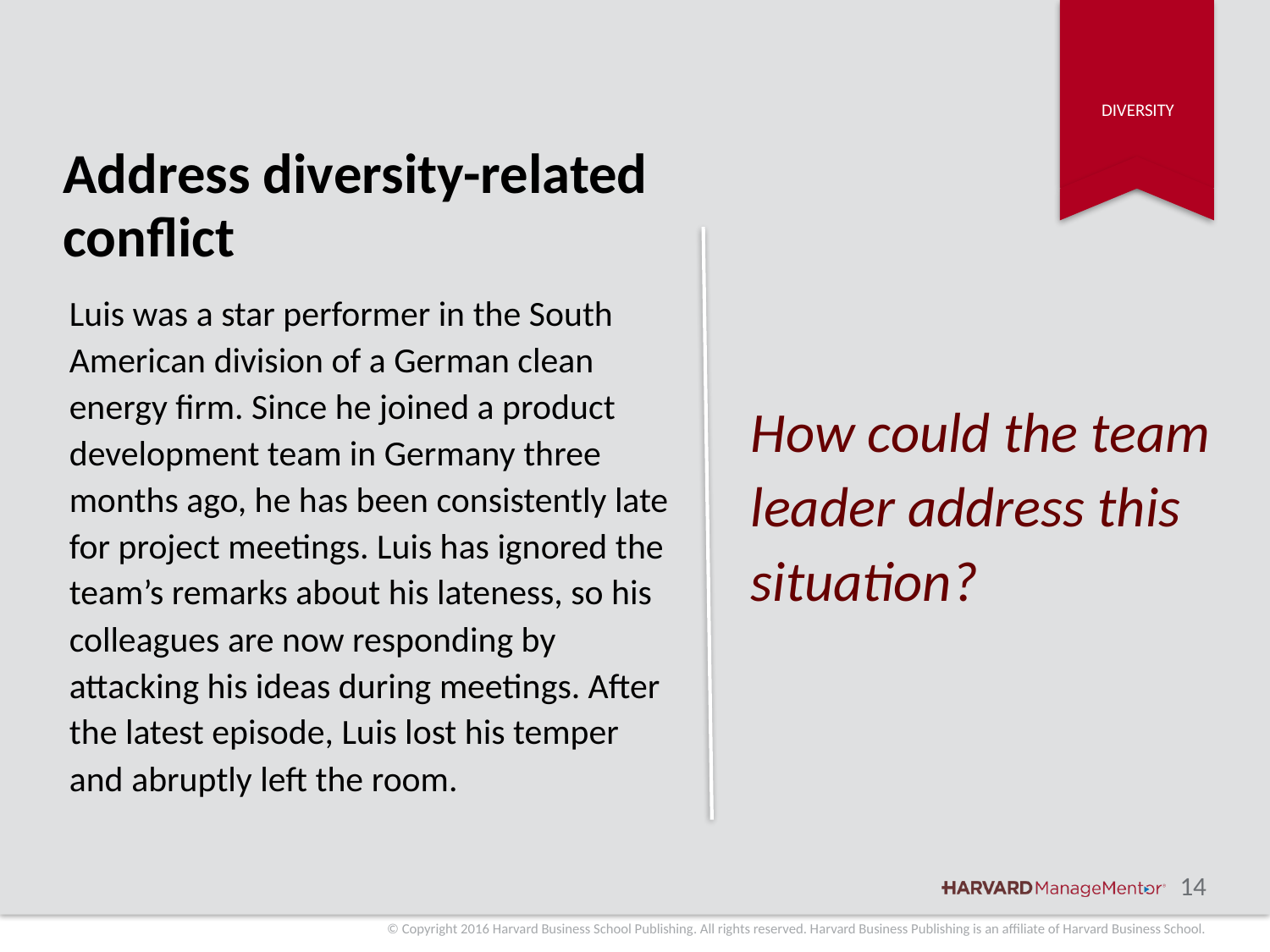

# Address diversity-related conflict
How could the team leader address this situation?

Luis was a star performer in the South American division of a German clean energy firm. Since he joined a product development team in Germany three months ago, he has been consistently late for project meetings. Luis has ignored the team’s remarks about his lateness, so his colleagues are now responding by attacking his ideas during meetings. After the latest episode, Luis lost his temper and abruptly left the room.